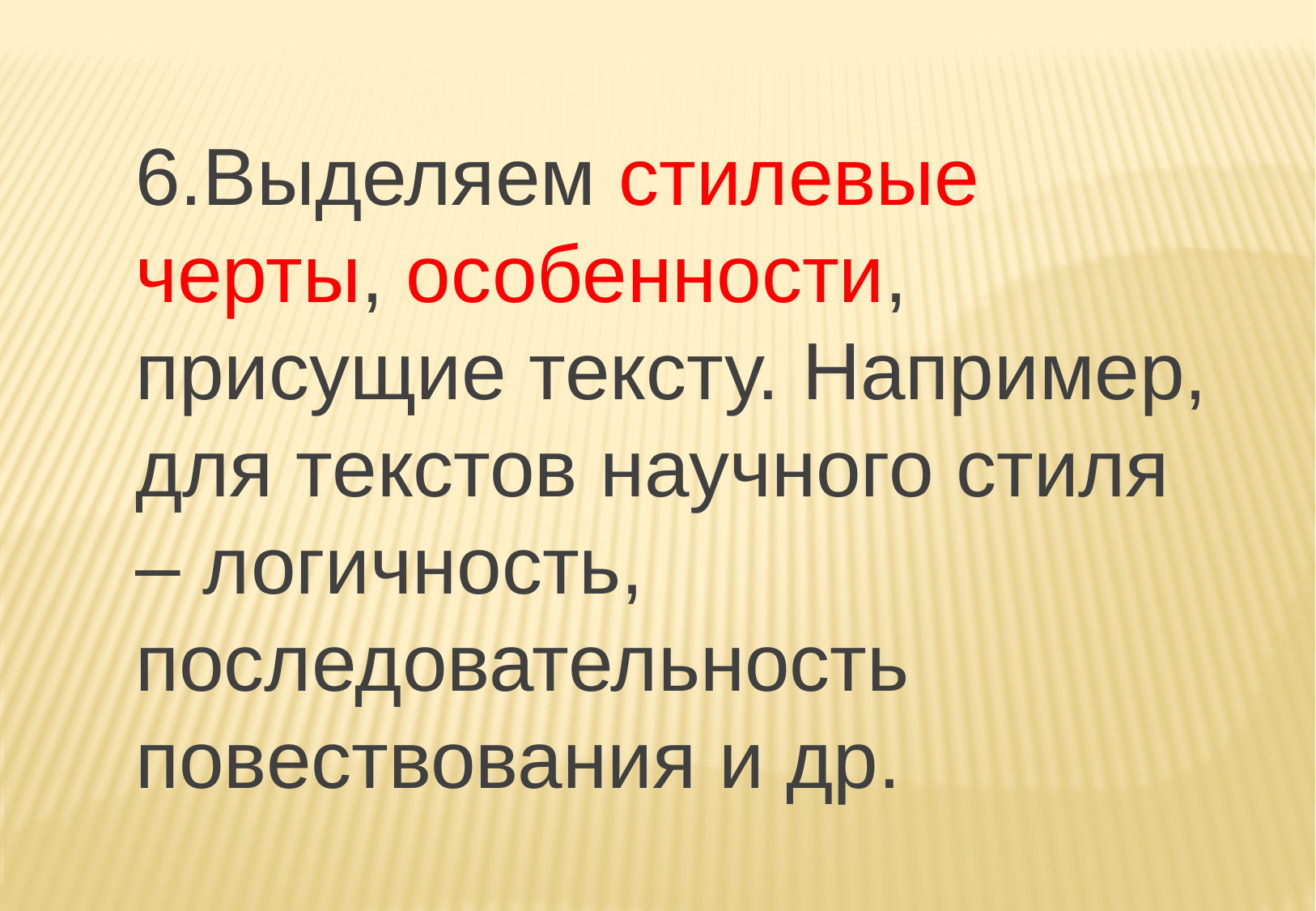

6.Выделяем стилевые черты, особенности, присущие тексту. Например, для текстов научного стиля – логичность, последовательность повествования и др.